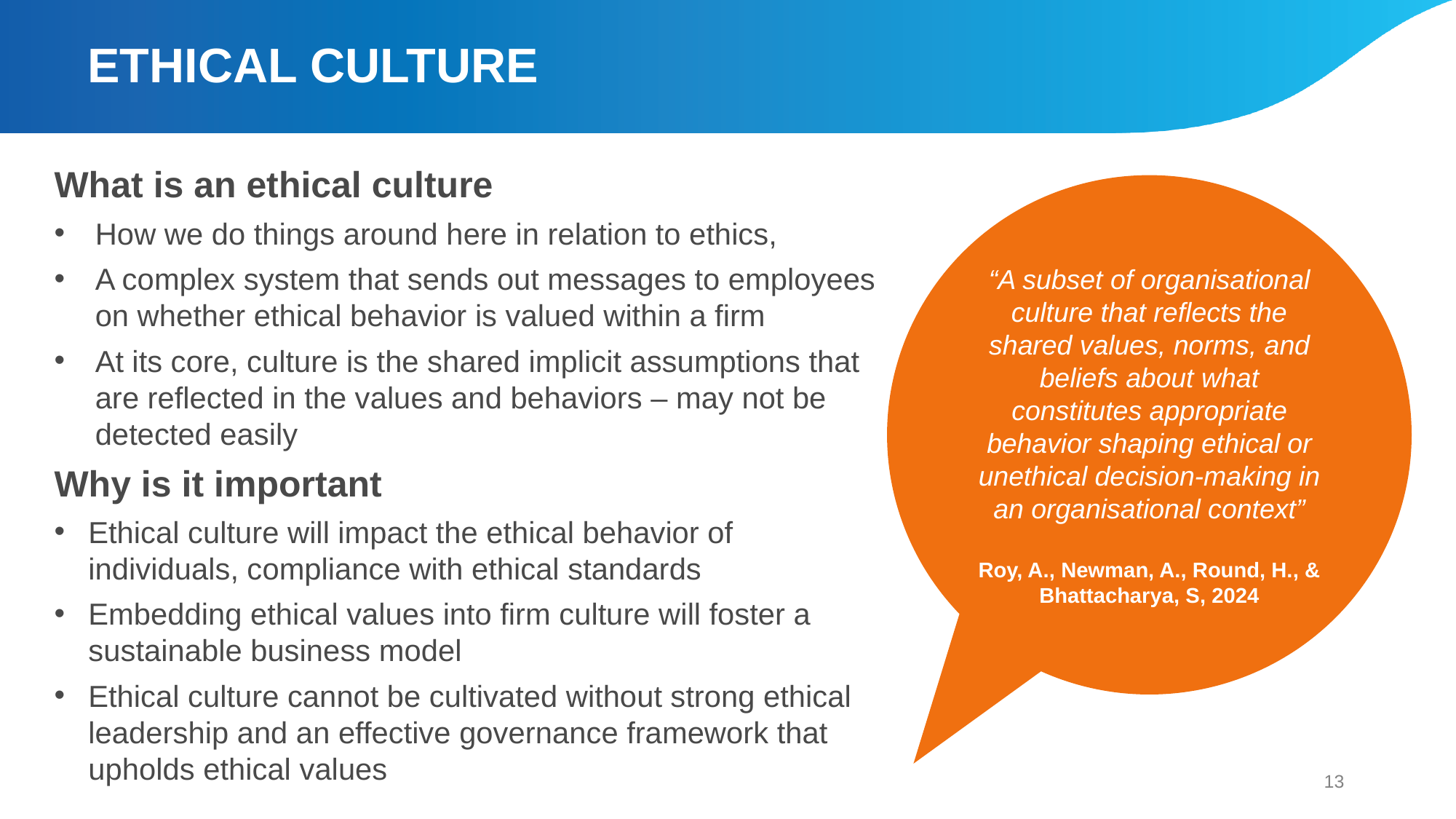

ETHICAL CULTURE
What is an ethical culture
How we do things around here in relation to ethics,
A complex system that sends out messages to employees on whether ethical behavior is valued within a firm
At its core, culture is the shared implicit assumptions that are reflected in the values and behaviors – may not be detected easily
Why is it important
Ethical culture will impact the ethical behavior of individuals, compliance with ethical standards
Embedding ethical values into firm culture will foster a sustainable business model
Ethical culture cannot be cultivated without strong ethical leadership and an effective governance framework that upholds ethical values

“A subset of organisational culture that reflects the shared values, norms, and beliefs about what constitutes appropriate behavior shaping ethical or unethical decision-making in an organisational context”

Roy, A., Newman, A., Round, H., & Bhattacharya, S, 2024
13